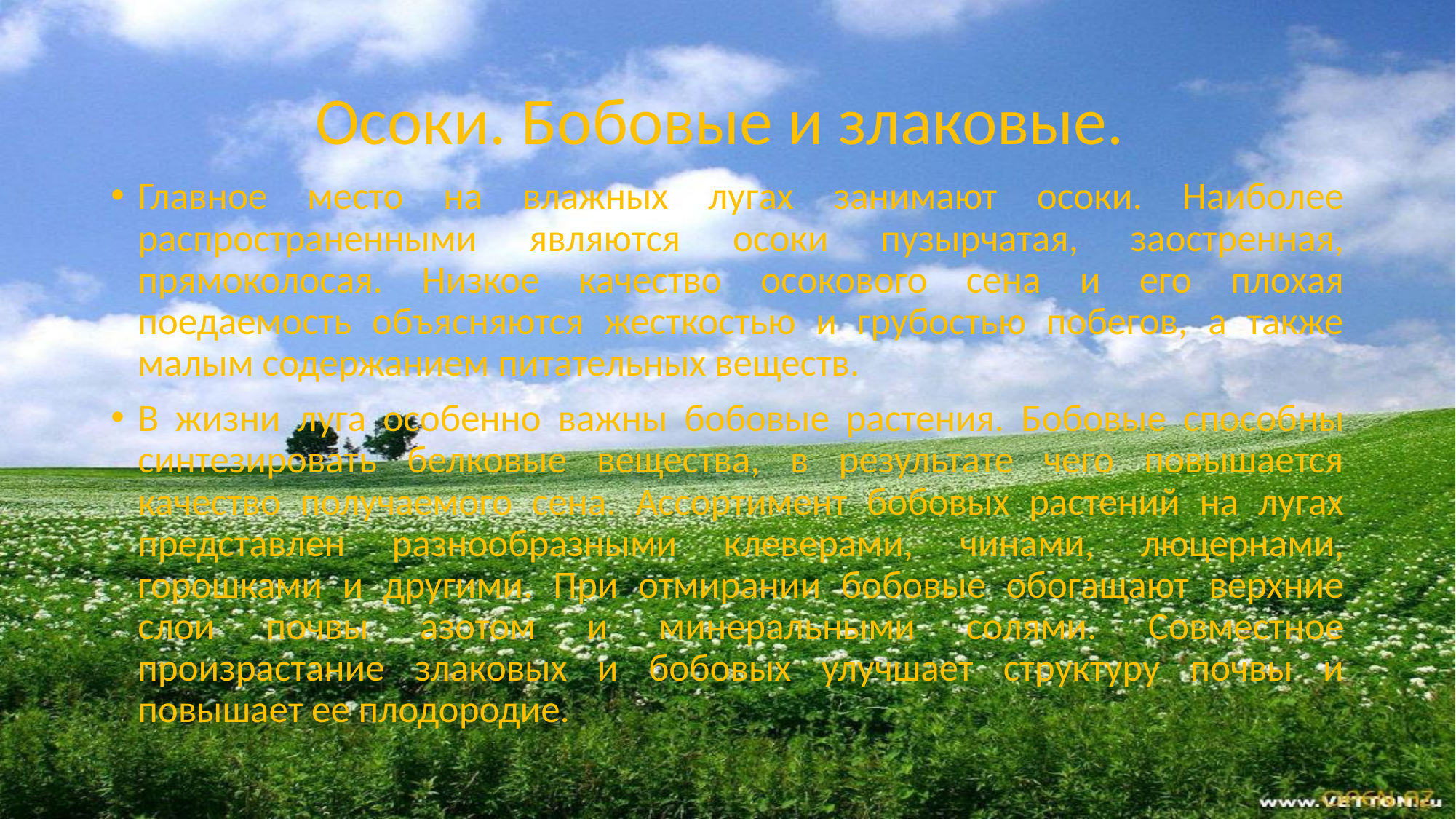

# Осоки. Бобовые и злаковые.
Главное место на влажных лугах занимают осоки. Наиболее распространен­ными являются осоки пузырчатая, заостренная, прямоколосая. Низкое качество осокового сена и его плохая поедаемость объясняются жесткостью и грубостью побегов, а также малым содержанием питательных веществ.
В жизни луга особенно важны бобовые растения. Бобовые способ­ны синтезировать белковые вещества, в результате чего повышается качество получаемого сена. Ассортимент бобовых растений на лугах представлен раз­нообразными клеверами, чинами, люцернами, горошками и другими. При отмирании бобовые обогащают верхние слои почвы азотом и минеральными солями. Совместное произрастание злаковых и бобовых улучшает структуру почвы и повышает ее плодородие.